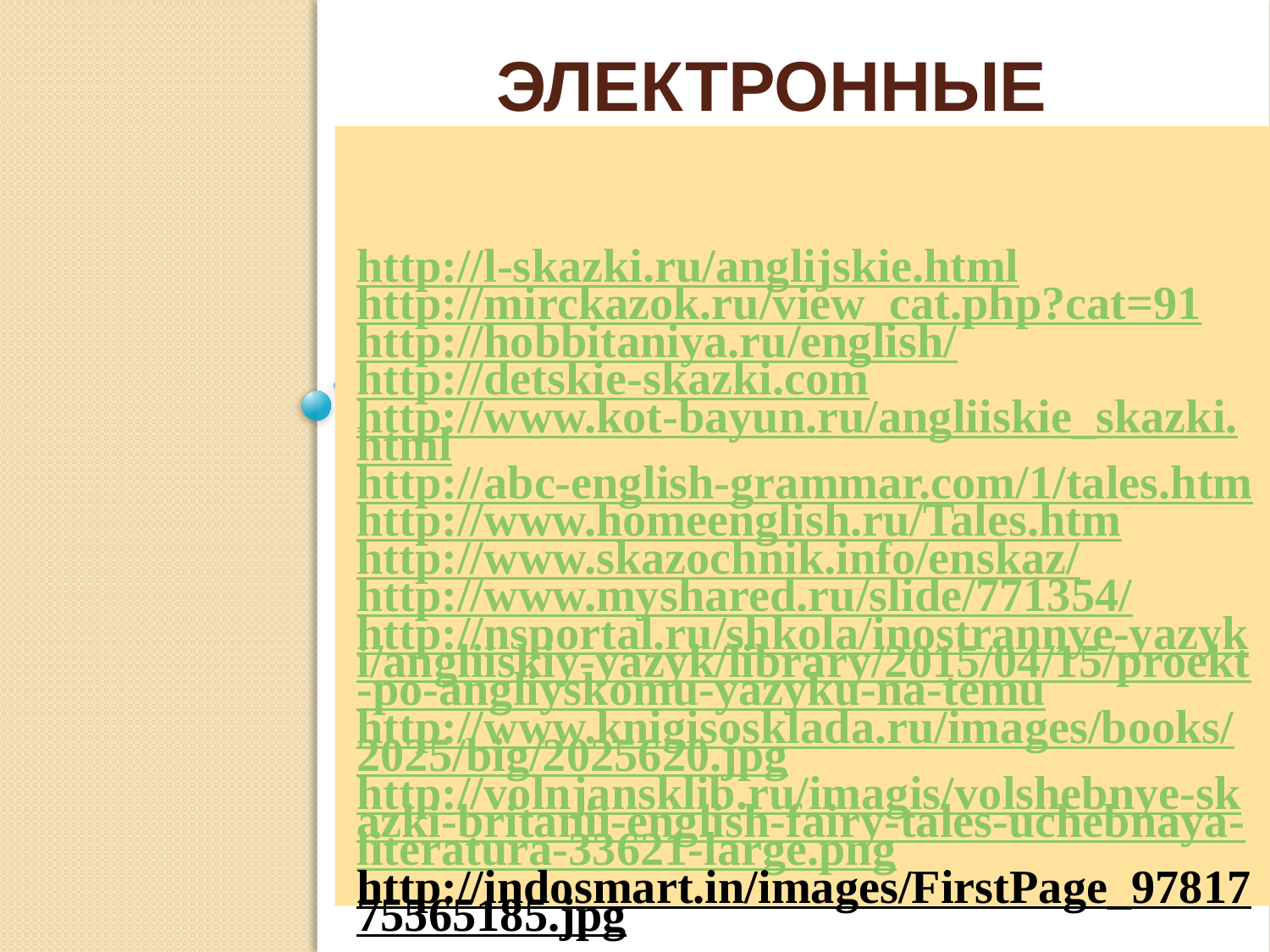

# Электронные ресурсы

http://l-skazki.ru/anglijskie.html
http://mirckazok.ru/view_cat.php?cat=91
http://hobbitaniya.ru/english/
http://detskie-skazki.com
http://www.kot-bayun.ru/angliiskie_skazki.html
http://abc-english-grammar.com/1/tales.htm
http://www.homeenglish.ru/Tales.htm
http://www.skazochnik.info/enskaz/
http://www.myshared.ru/slide/771354/
http://nsportal.ru/shkola/inostrannye-yazyki/angliiskiy-yazyk/library/2015/04/15/proekt-po-angliyskomu-yazyku-na-temu
http://www.knigisosklada.ru/images/books/2025/big/2025620.jpg
http://volnjansklib.ru/imagis/volshebnye-skazki-britanii-english-fairy-tales-uchebnaya-literatura-33621-large.png
http://indosmart.in/images/FirstPage_9781775565185.jpg
https://im0-tub-ru.yandex.net/i?id=4ce10d0a0eb2292cd7851bf14e569d34&n=33&h=215&w=215
http://dreamworlds.ru/uploads/posts/2010-06/1276095181_32581469_080c3b311f619db1eae069587158d0ab.jpg
https://im0-tub-ru.yandex.net/i?id=d6c4a76e58a0ec898291ac78118515b1&n=33&h=215&w=296